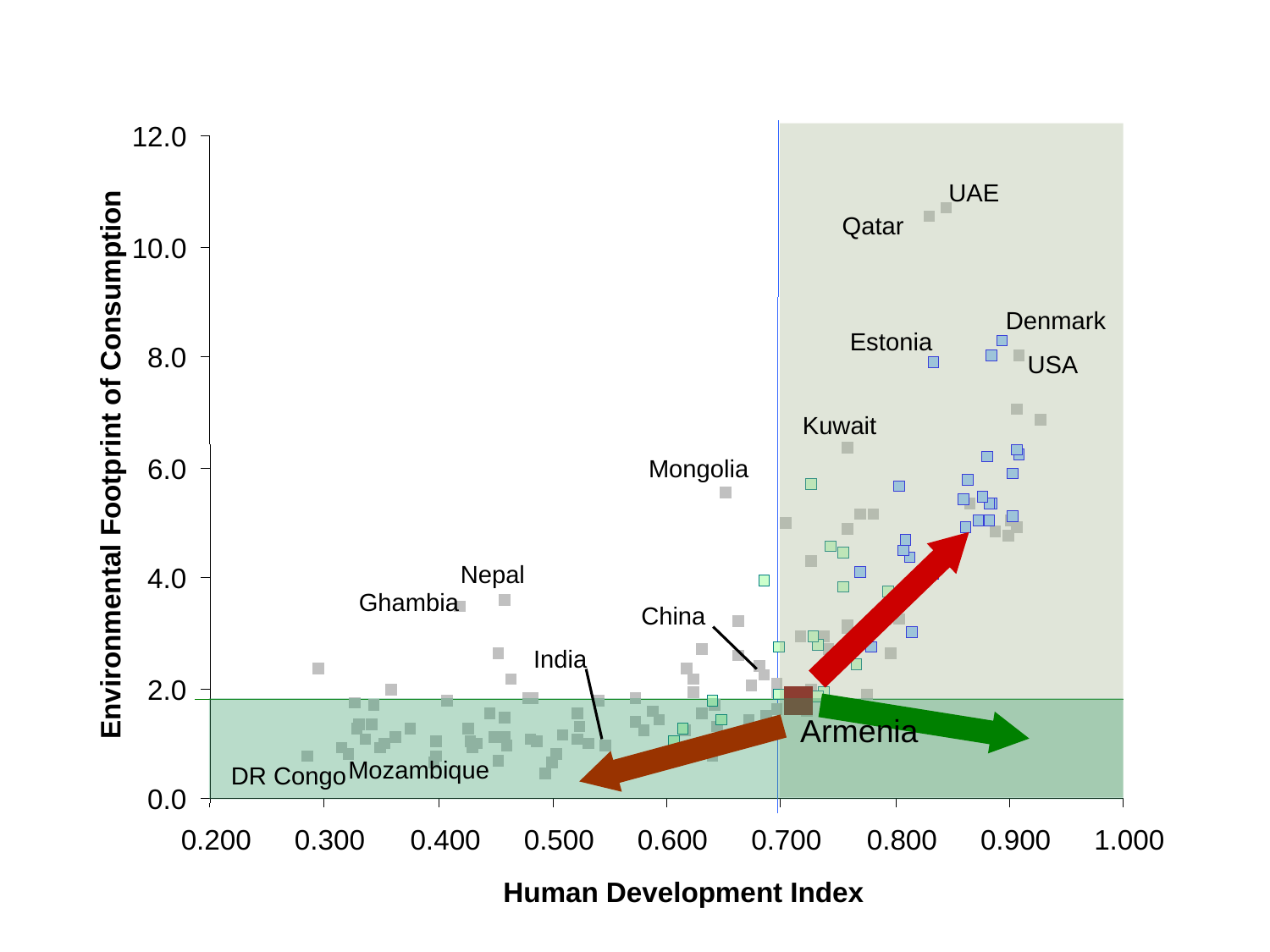

12.0

10.0

8.0

Environmental Footprint of Consumption

6.0

4.0

2.0

0.0

0.200
0.300
0.400
0.500
0.600
0.700
0.800
0.900
1.000
Human Development Index

UAE
Qatar
Denmark
Estonia
USA
Kuwait
Mongolia
Nepal
Ghambia

China

India

Armenia

Mozambique
DR Congo